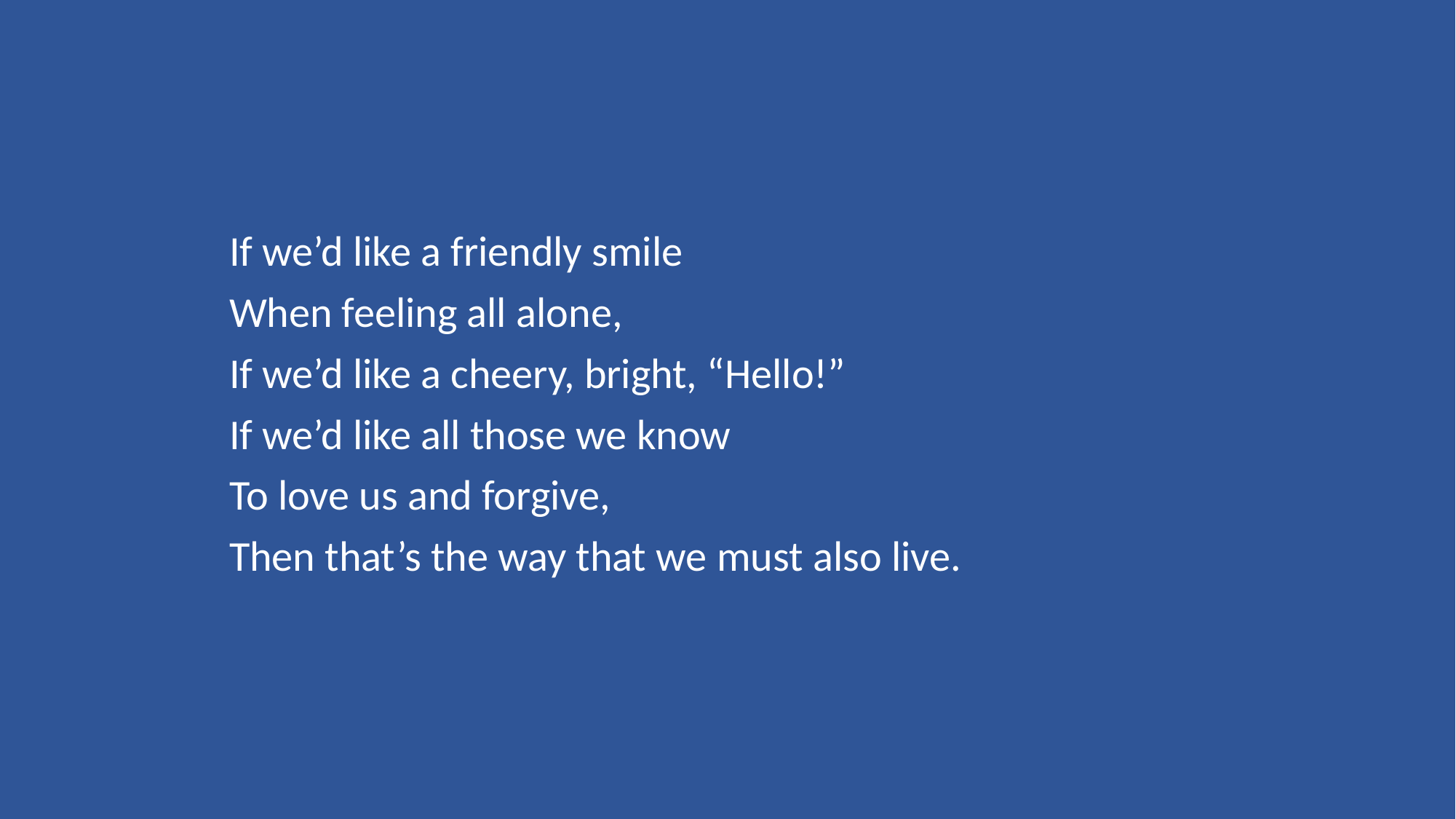

If we’d like a friendly smile
When feeling all alone,
If we’d like a cheery, bright, “Hello!”
If we’d like all those we know
To love us and forgive,
Then that’s the way that we must also live.